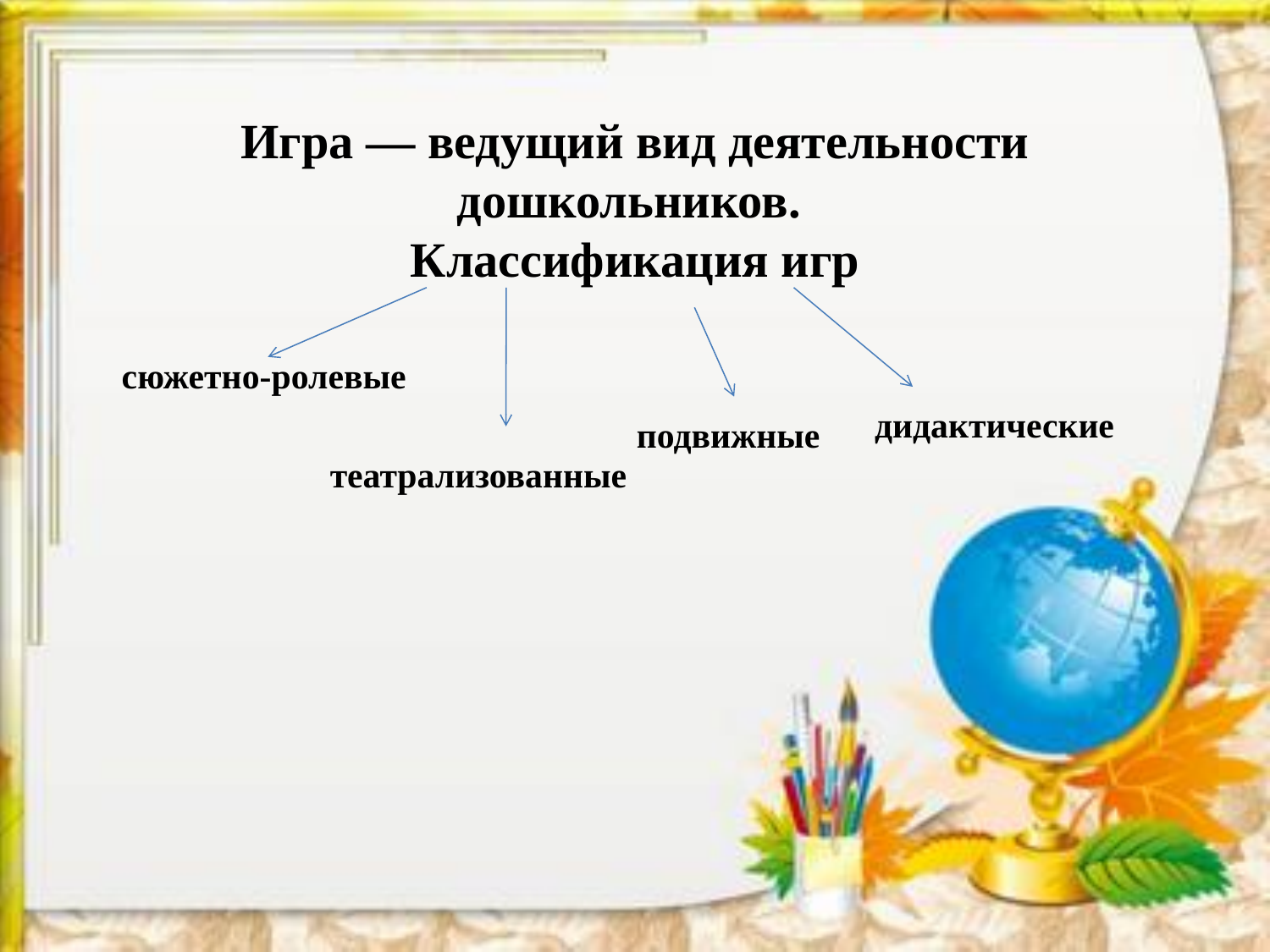

# Игра — ведущий вид деятельности дошкольников. Классификация игр
сюжетно-ролевые
 дидактические
 подвижные
театрализованные